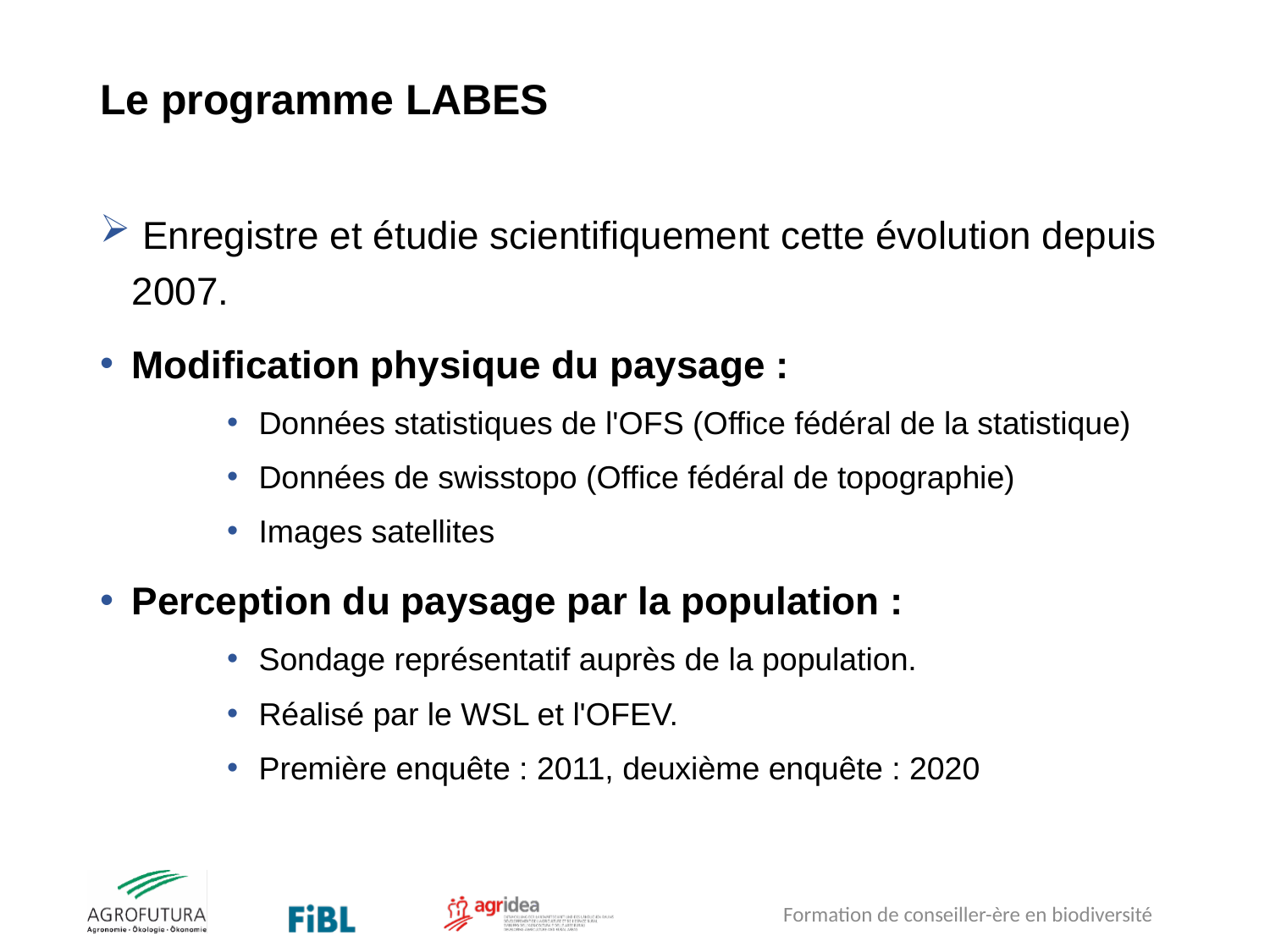

# Le programme LABES
 Enregistre et étudie scientifiquement cette évolution depuis 2007.
Modification physique du paysage :
Données statistiques de l'OFS (Office fédéral de la statistique)
Données de swisstopo (Office fédéral de topographie)
Images satellites
Perception du paysage par la population :
Sondage représentatif auprès de la population.
Réalisé par le WSL et l'OFEV.
Première enquête : 2011, deuxième enquête : 2020

Formation de conseiller-ère en biodiversité